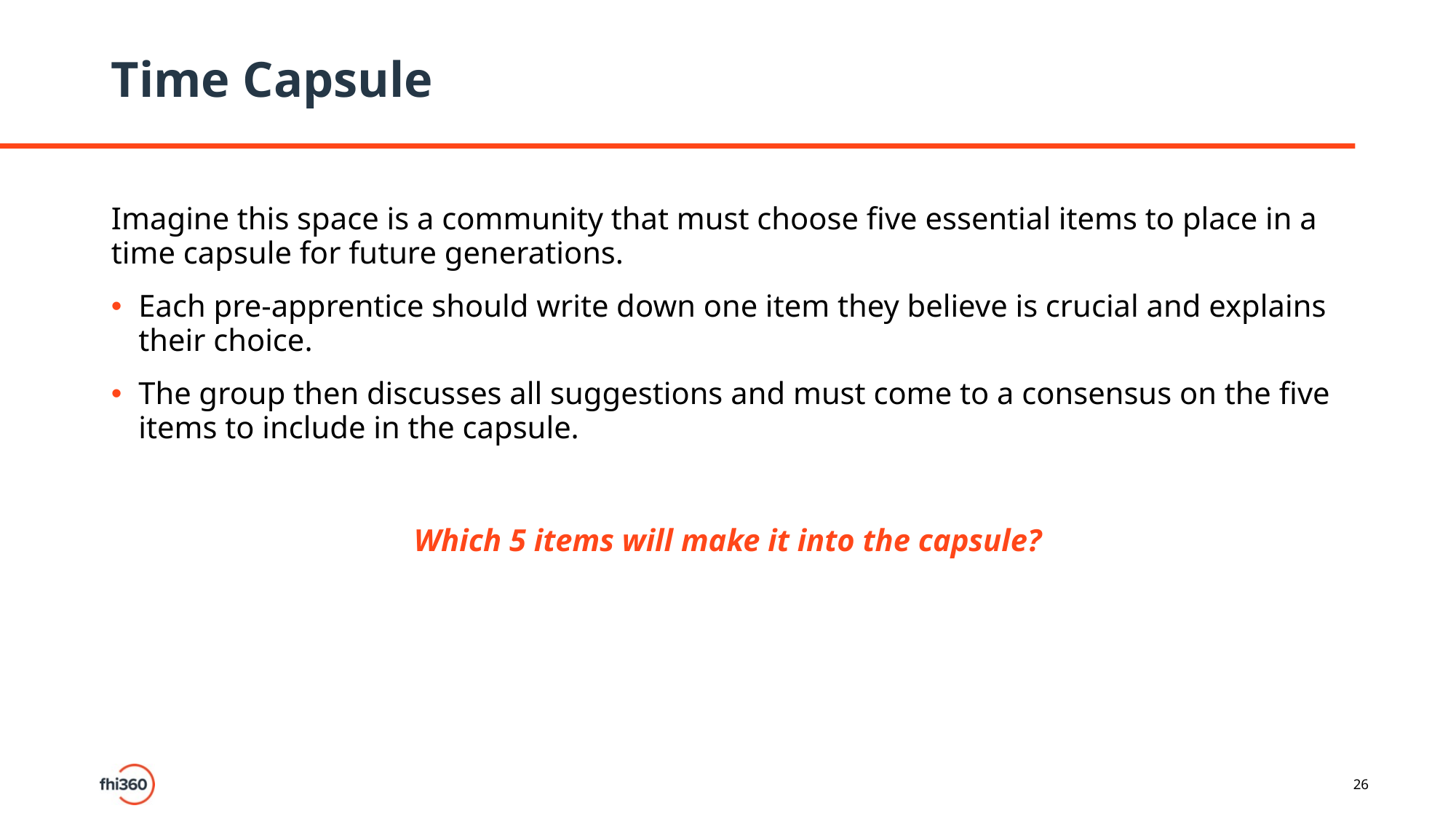

# Time Capsule
Imagine this space is a community that must choose five essential items to place in a time capsule for future generations.
Each pre-apprentice should write down one item they believe is crucial and explains their choice.
The group then discusses all suggestions and must come to a consensus on the five items to include in the capsule.

Which 5 items will make it into the capsule?